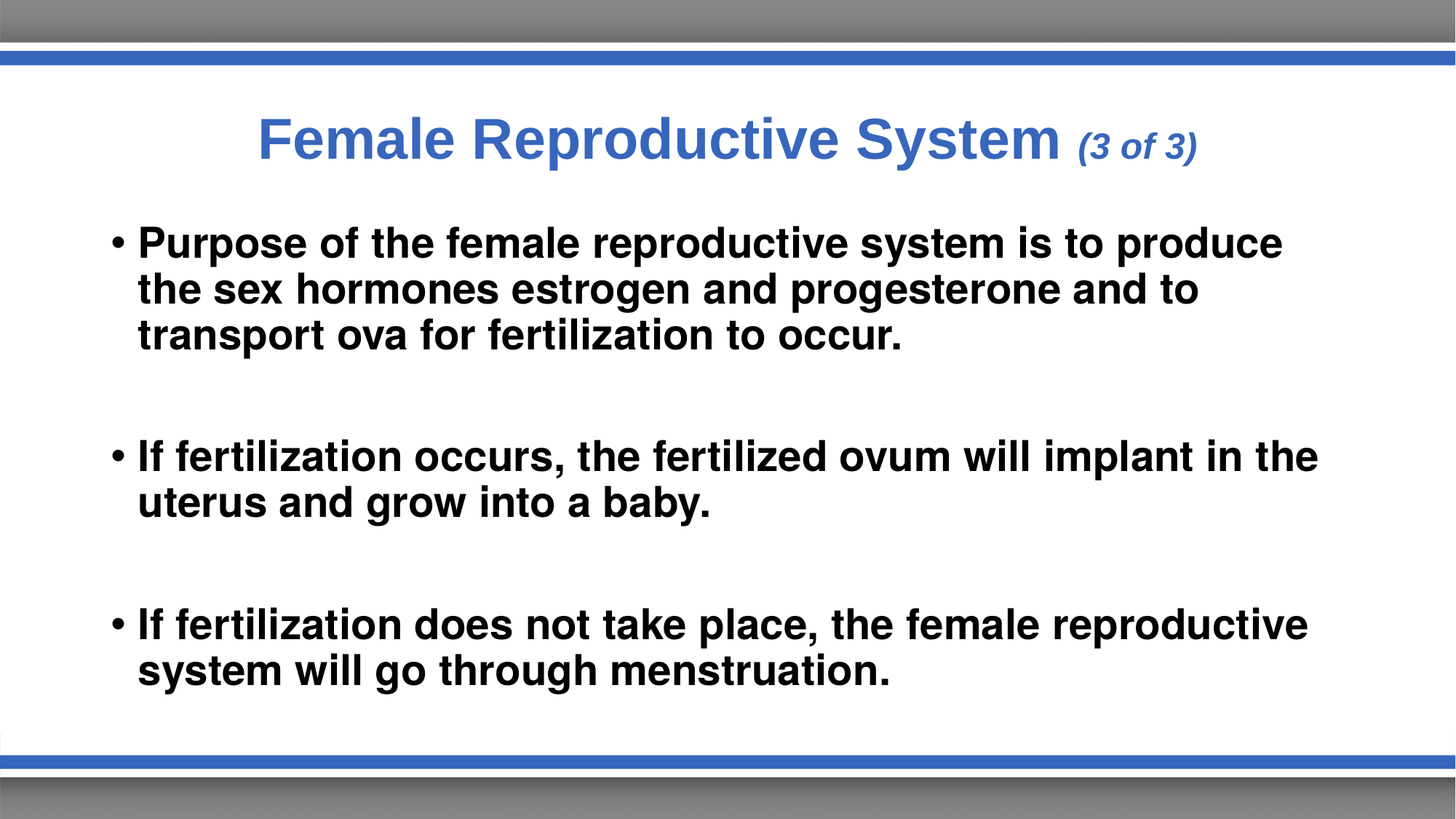

# Female Reproductive System (3 of 3)
Purpose of the female reproductive system is to produce the sex hormones estrogen and progesterone and to transport ova for fertilization to occur.

If fertilization occurs, the fertilized ovum will implant in the uterus and grow into a baby.

If fertilization does not take place, the female reproductive system will go through menstruation.